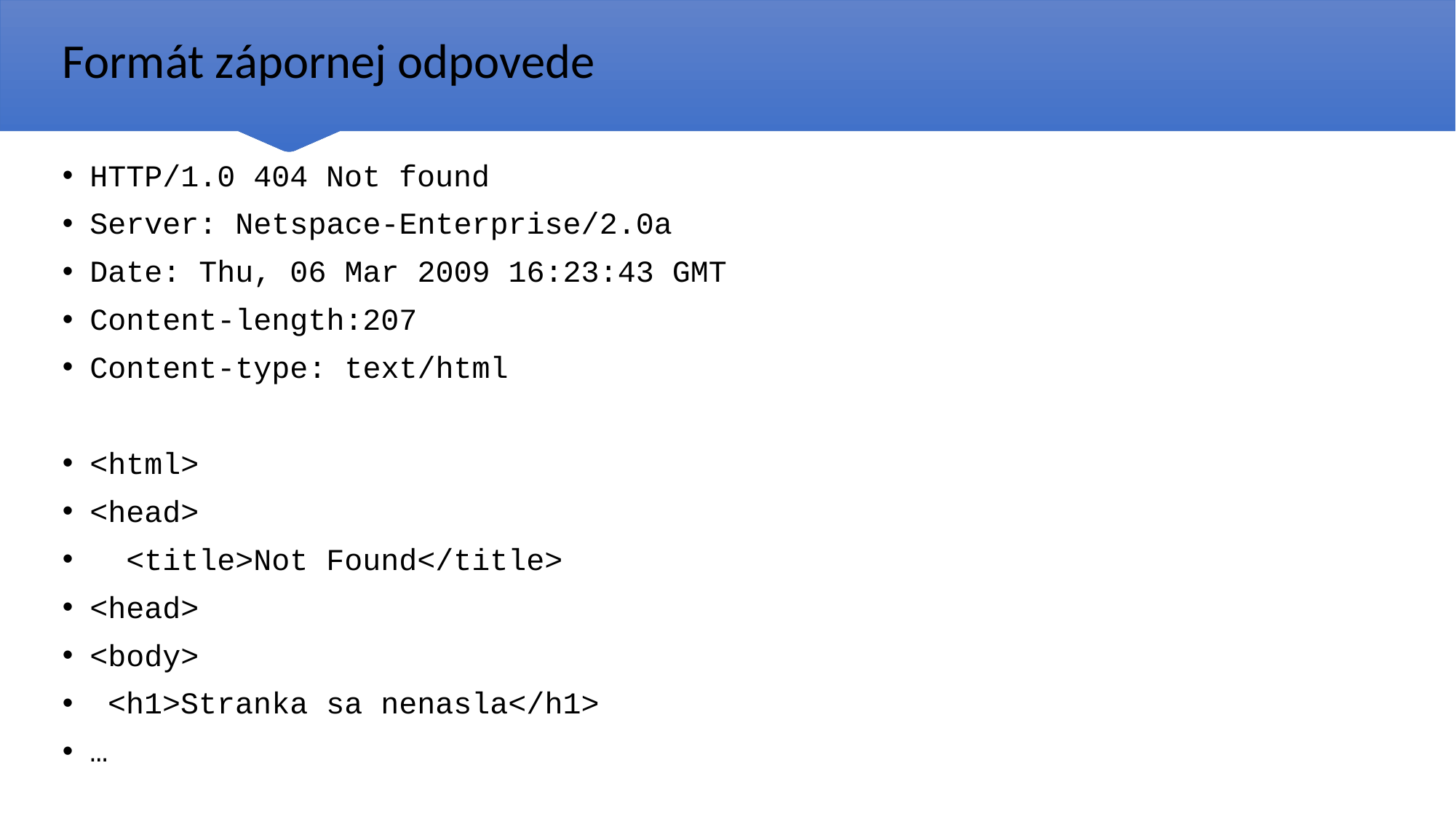

# Formát zápornej odpovede
HTTP/1.0 404 Not found
Server: Netspace-Enterprise/2.0a
Date: Thu, 06 Mar 2009 16:23:43 GMT
Content-length:207
Content-type: text/html

<html>
<head>
  <title>Not Found</title>
<head>
<body>
 <h1>Stranka sa nenasla</h1>
…